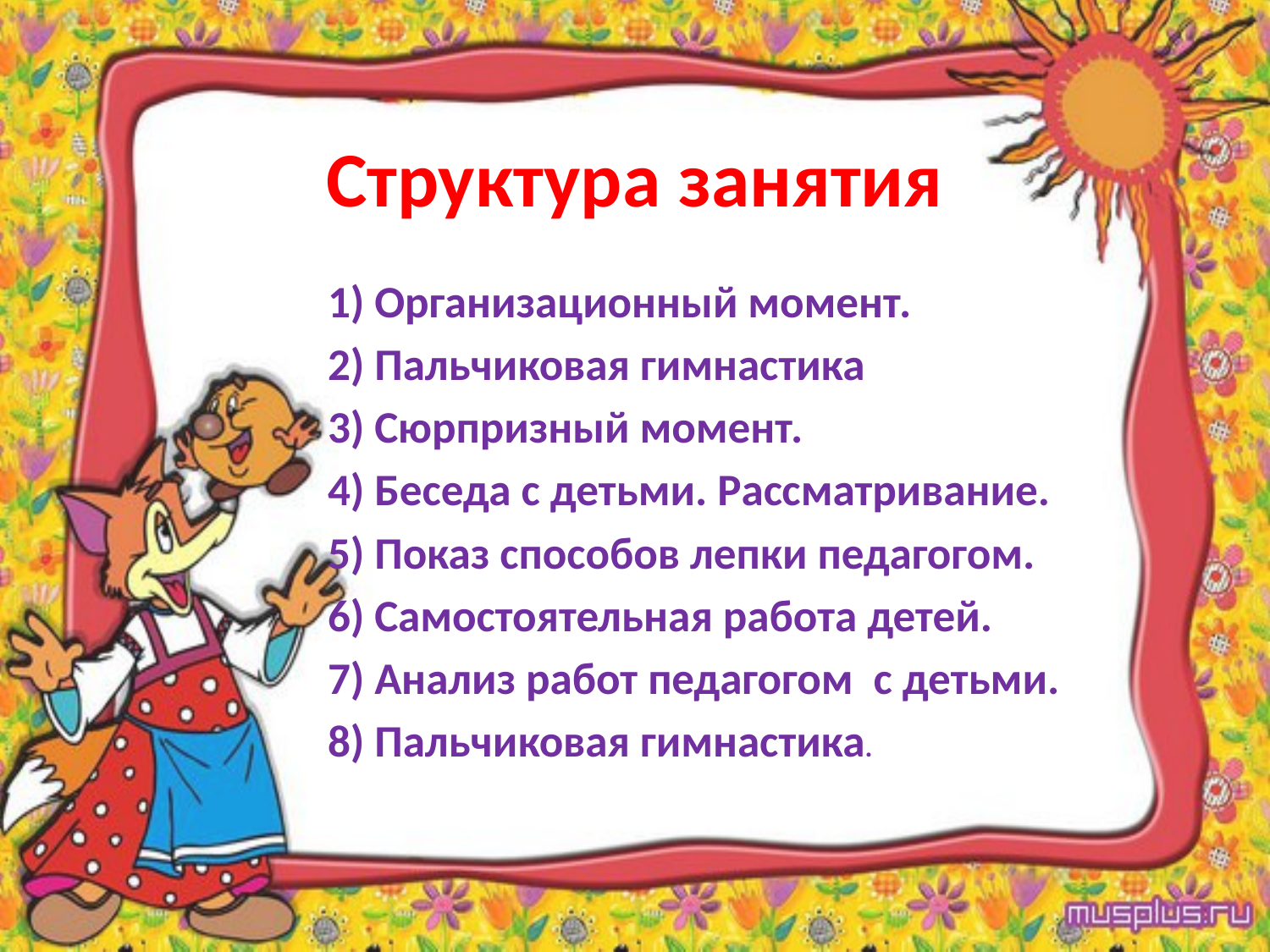

# Структура занятия
1) Организационный момент.
2) Пальчиковая гимнастика
3) Сюрпризный момент.
4) Беседа с детьми. Рассматривание.
5) Показ способов лепки педагогом.
6) Самостоятельная работа детей.
7) Анализ работ педагогом  с детьми.
8) Пальчиковая гимнастика.